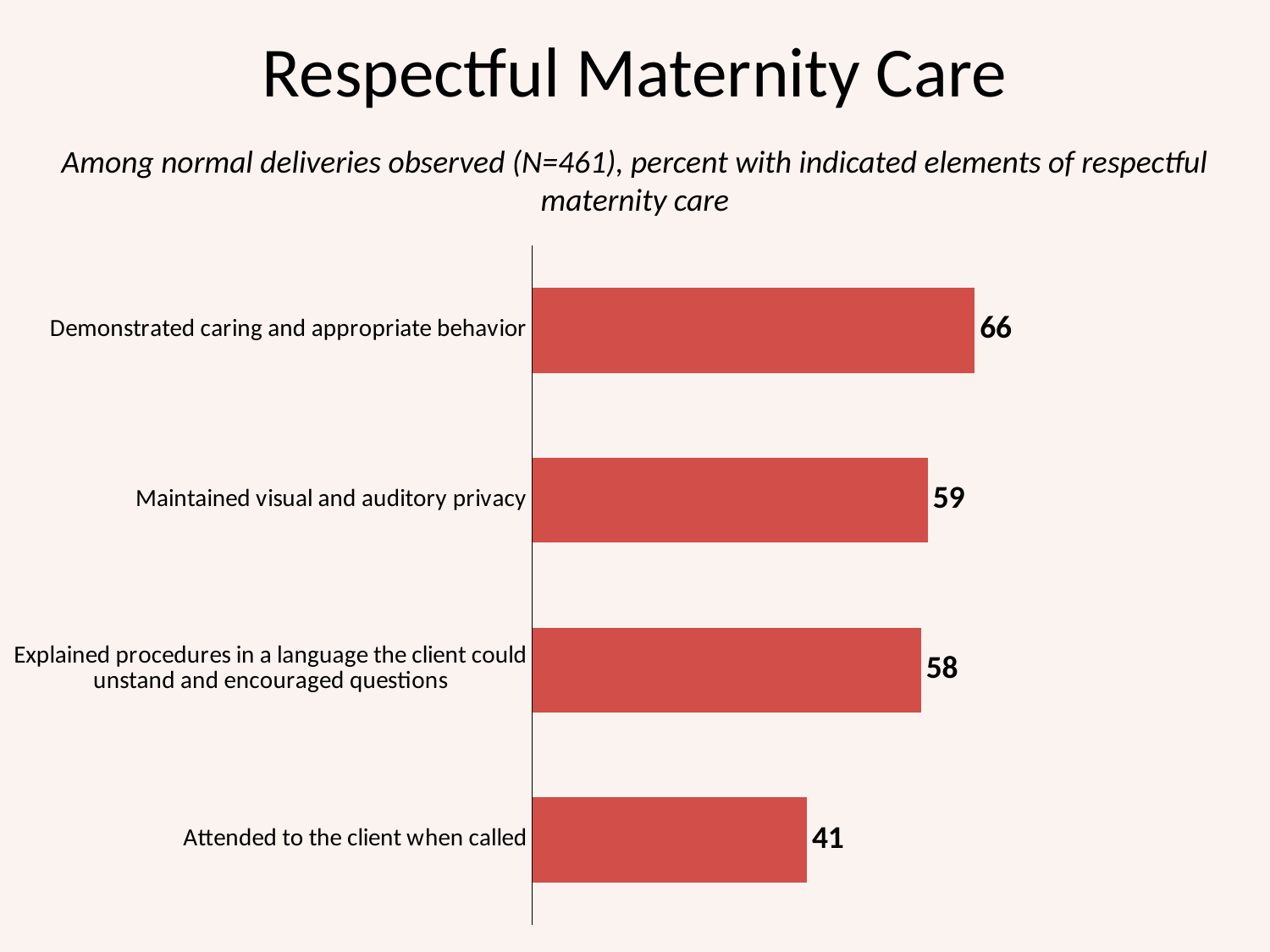

# Respectful Maternity Care
Among normal deliveries observed (N=461), percent with indicated elements of respectful maternity care

### Chart

| Category | Series 1 |
|---|---|
| Attended to the client when called | 41.0 |
| Explained procedures in a language the client could unstand and encouraged questions | 58.0 |
| Maintained visual and auditory privacy | 59.0 |
| Demonstrated caring and appropriate behavior | 66.0 |